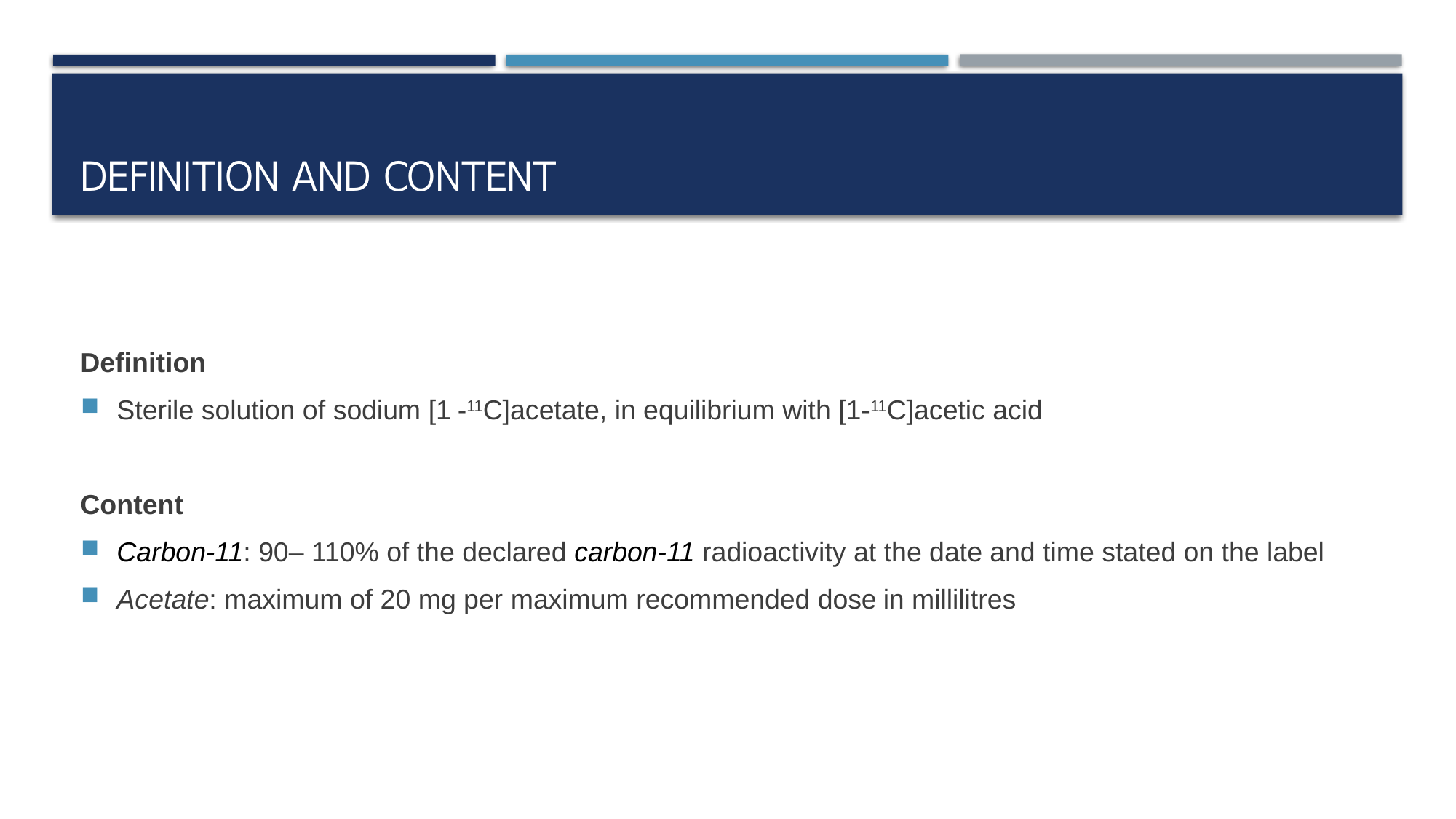

# Definition and Content
Definition
Sterile solution of sodium [1 -11C]acetate, in equilibrium with [1-11C]acetic acid

Content
Carbon-11: 90– 110% of the declared carbon-11 radioactivity at the date and time stated on the label
Acetate: maximum of 20 mg per maximum recommended dose in millilitres